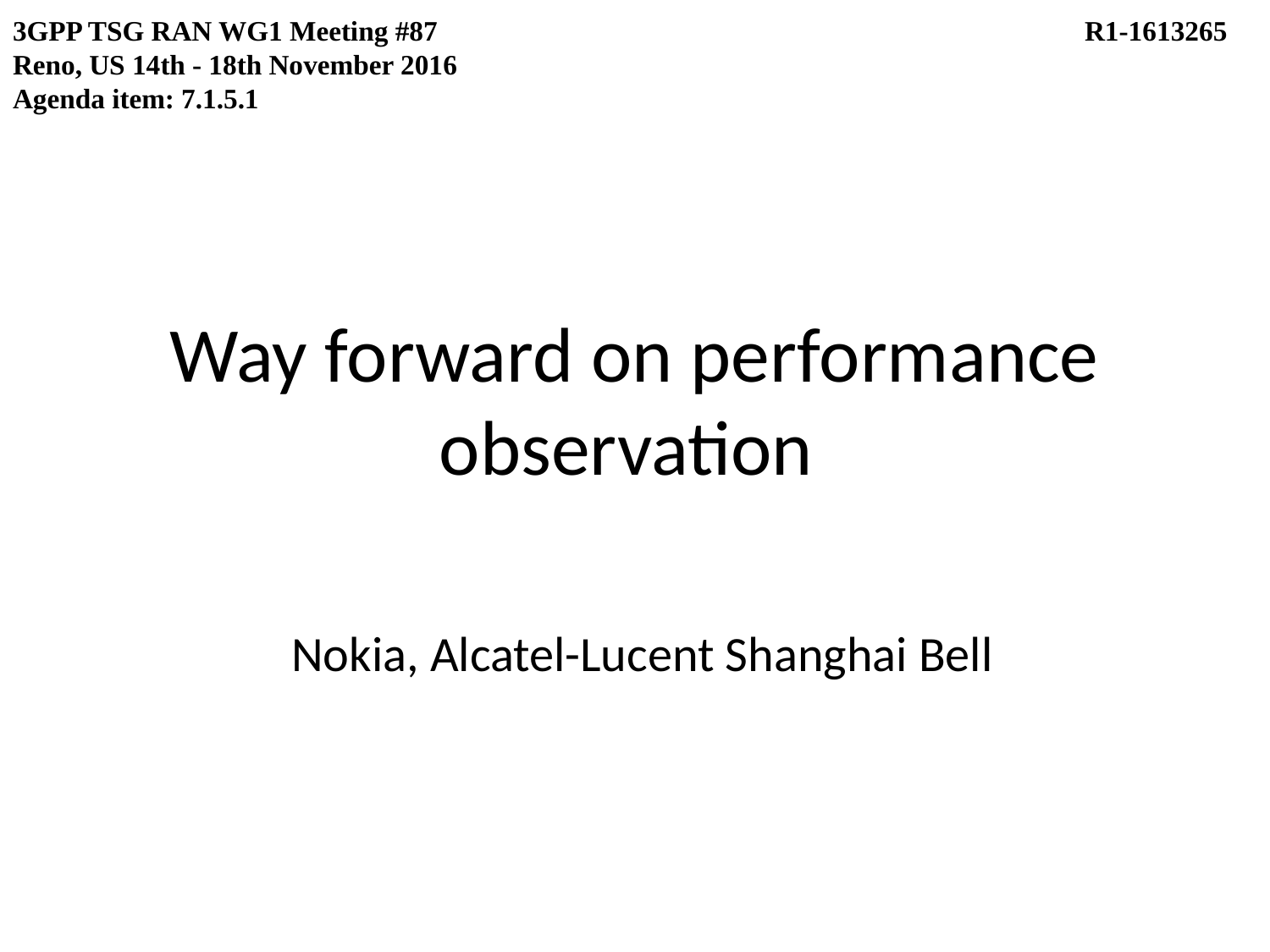

3GPP TSG RAN WG1 Meeting #87					        R1-1613265
Reno, US 14th - 18th November 2016
Agenda item: 7.1.5.1

# Way forward on performance observation
Nokia, Alcatel-Lucent Shanghai Bell